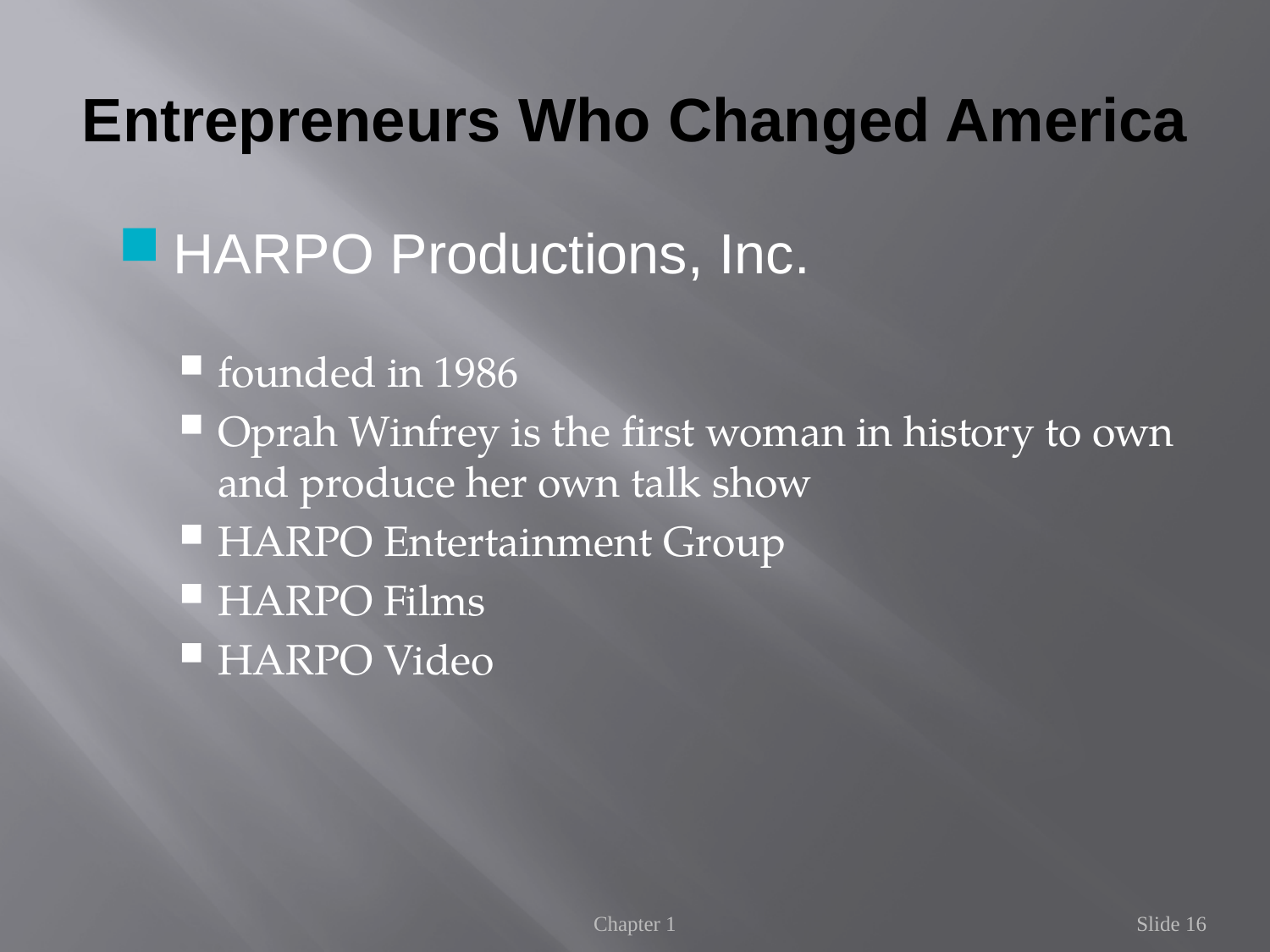

# Entrepreneurs Who Changed America
HARPO Productions, Inc.
founded in 1986
Oprah Winfrey is the first woman in history to own and produce her own talk show
HARPO Entertainment Group
HARPO Films
HARPO Video
Chapter 1
Slide 16